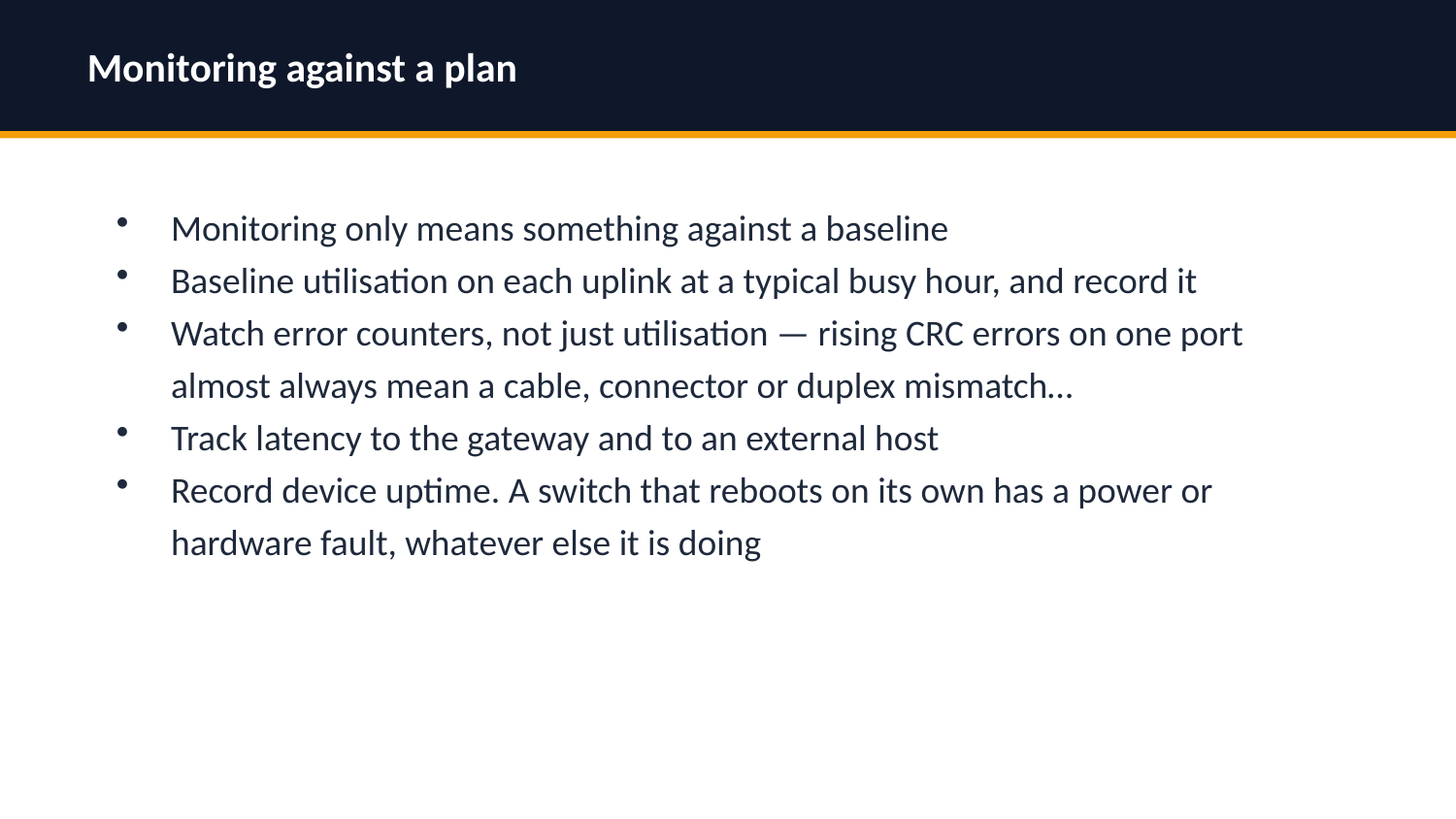

Monitoring against a plan

Monitoring only means something against a baseline
Baseline utilisation on each uplink at a typical busy hour, and record it
Watch error counters, not just utilisation — rising CRC errors on one port almost always mean a cable, connector or duplex mismatch…
Track latency to the gateway and to an external host
Record device uptime. A switch that reboots on its own has a power or hardware fault, whatever else it is doing